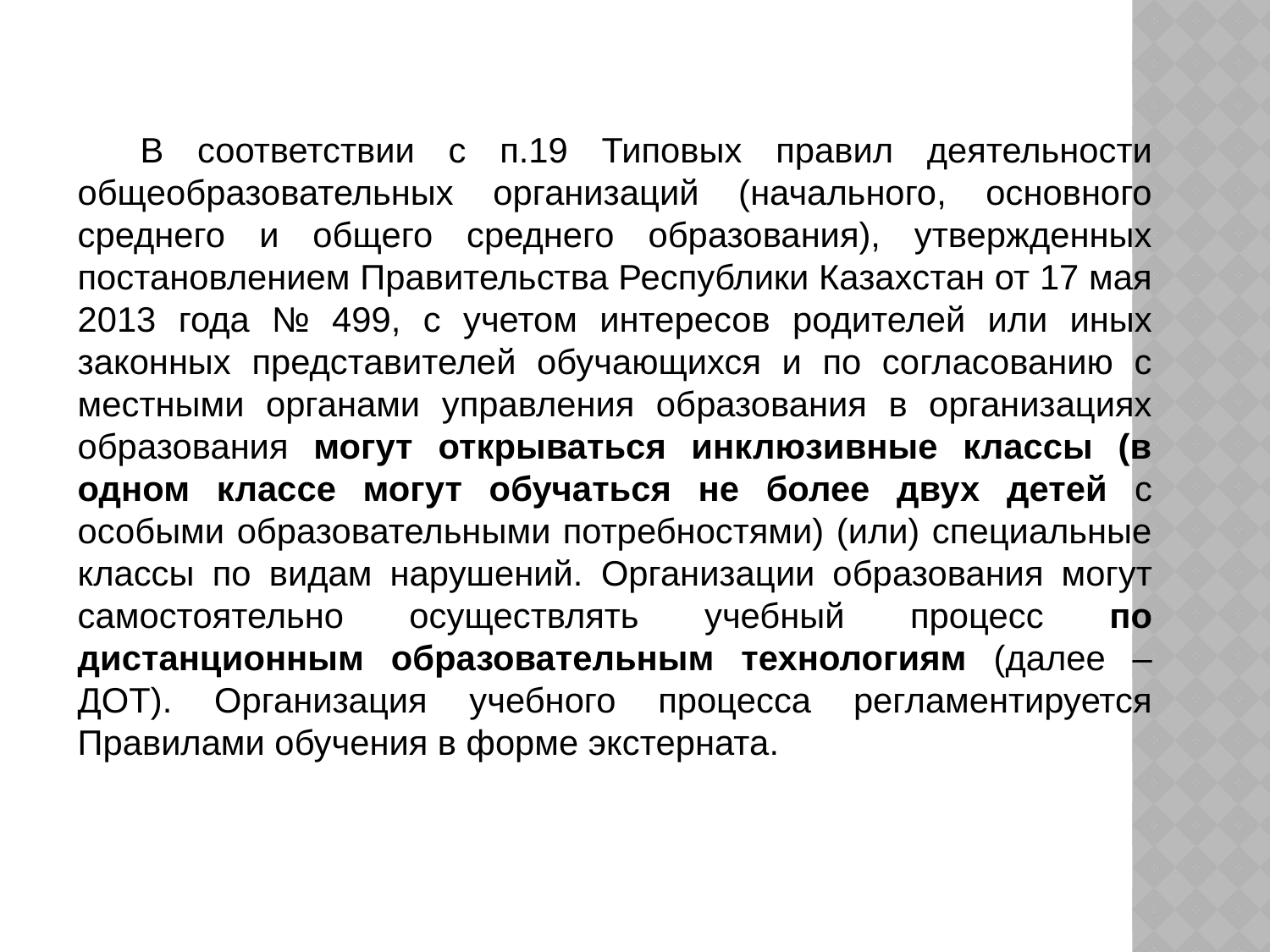

В соответствии с п.19 Типовых правил деятельности общеобразовательных организаций (начального, основного среднего и общего среднего образования), утвержденных постановлением Правительства Республики Казахстан от 17 мая 2013 года № 499, с учетом интересов родителей или иных законных представителей обучающихся и по согласованию с местными органами управления образования в организациях образования могут открываться инклюзивные классы (в одном классе могут обучаться не более двух детей с особыми образовательными потребностями) (или) специальные классы по видам нарушений. Организации образования могут самостоятельно осуществлять учебный процесс по дистанционным образовательным технологиям (далее – ДОТ). Организация учебного процесса регламентируется Правилами обучения в форме экстерната.